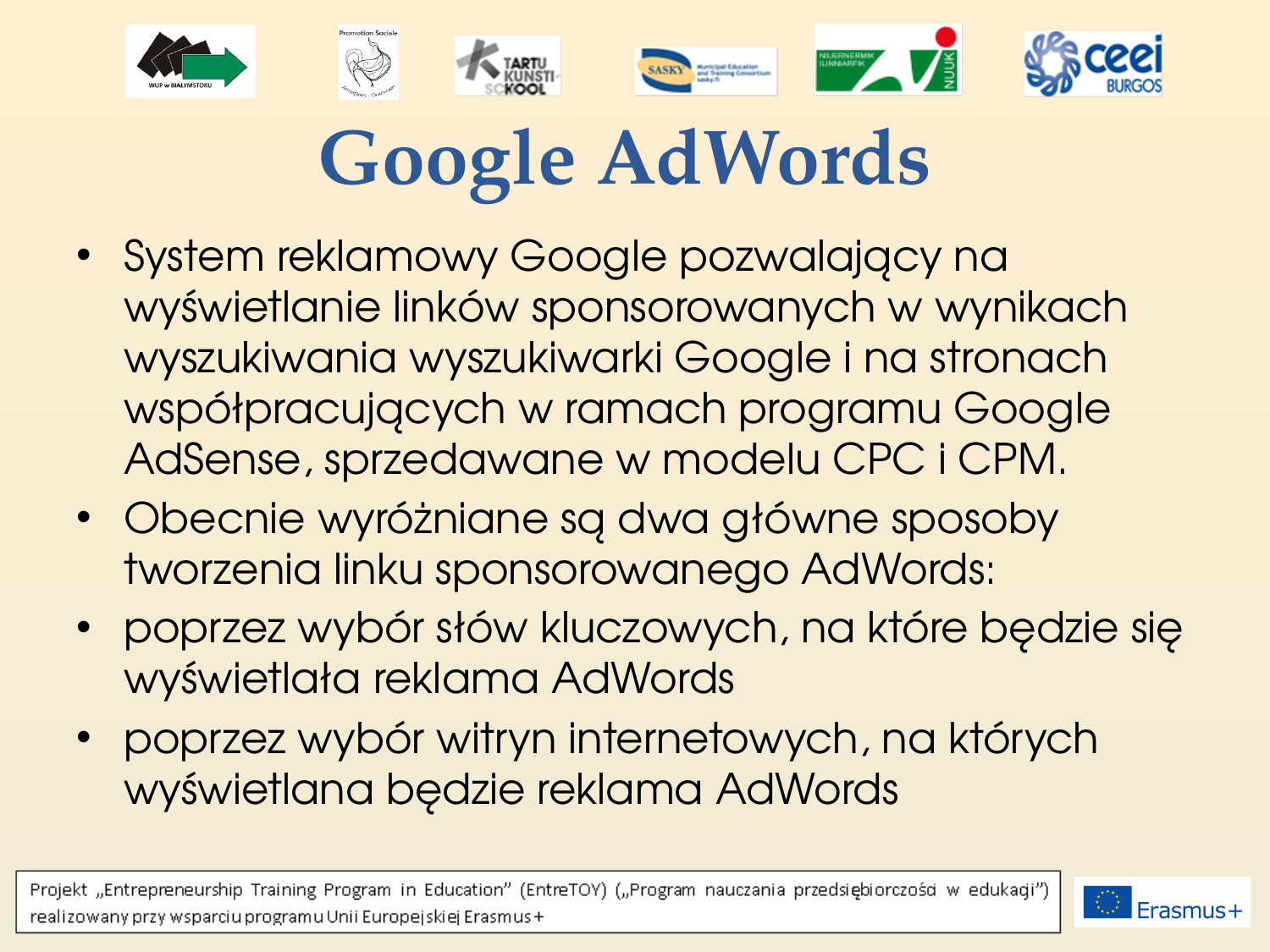

# Google AdWords
System reklamowy Google pozwalający na wyświetlanie linków sponsorowanych w wynikach wyszukiwania wyszukiwarki Google i na stronach współpracujących w ramach programu Google AdSense, sprzedawane w modelu CPC i CPM.
Obecnie wyróżniane są dwa główne sposoby tworzenia linku sponsorowanego AdWords:
poprzez wybór słów kluczowych, na które będzie się wyświetlała reklama AdWords
poprzez wybór witryn internetowych, na których wyświetlana będzie reklama AdWords